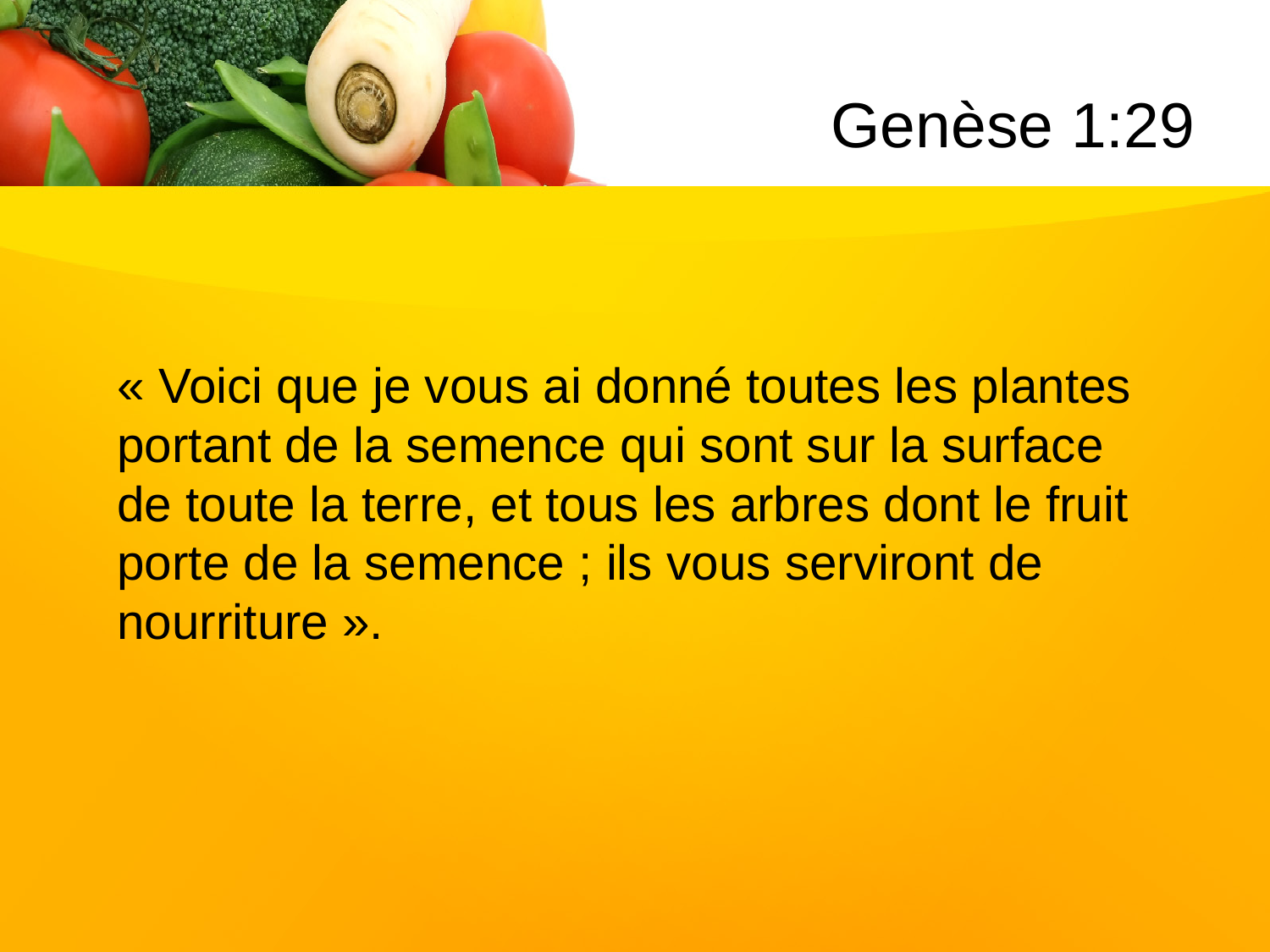

# Genèse 1:29

« Voici que je vous ai donné toutes les plantes portant de la semence qui sont sur la surface de toute la terre, et tous les arbres dont le fruit porte de la semence ; ils vous serviront de nourriture ».